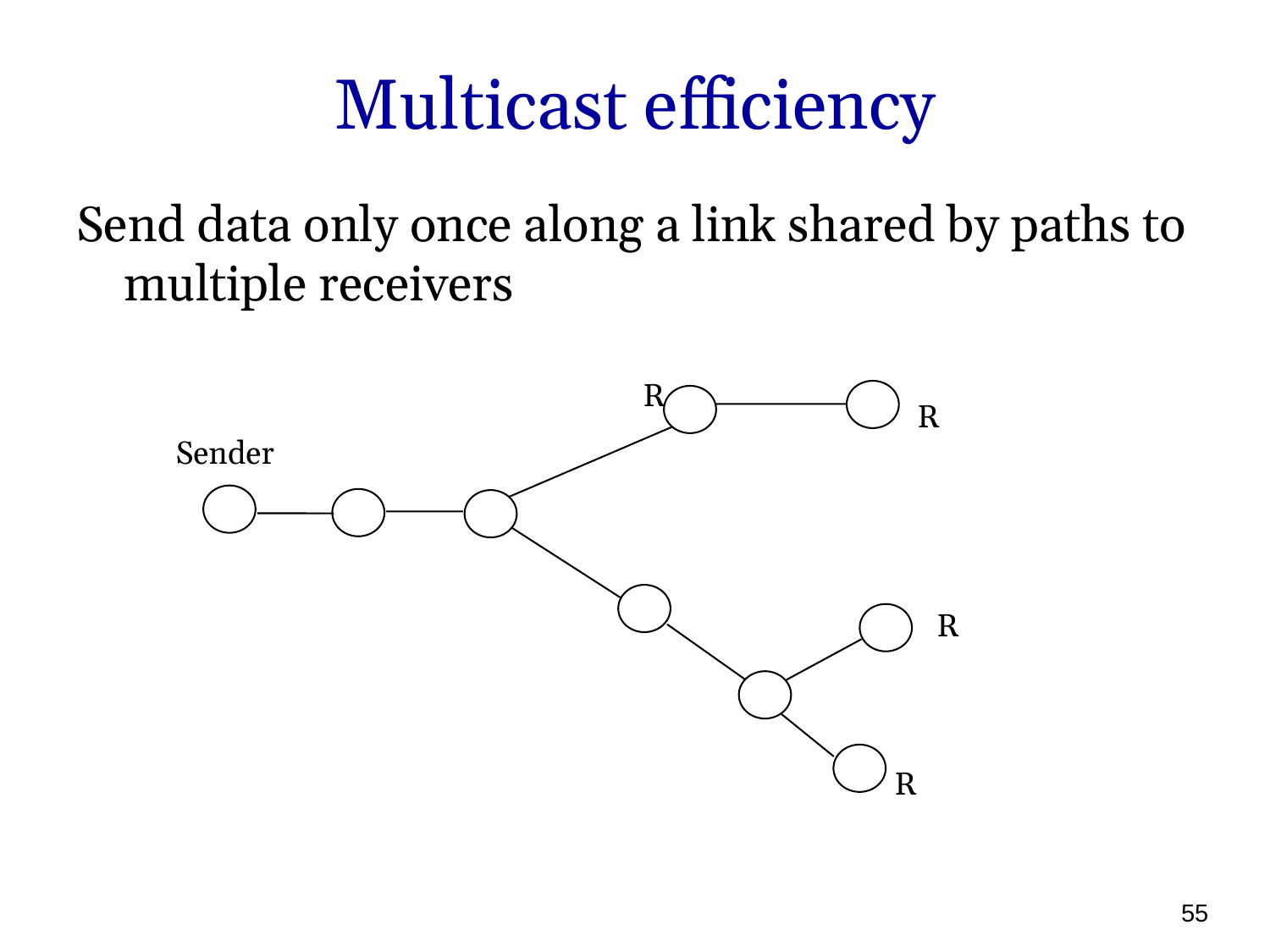

# Multicast efficiency
Send data only once along a link shared by paths to multiple receivers
R

R

Sender

R

R
55